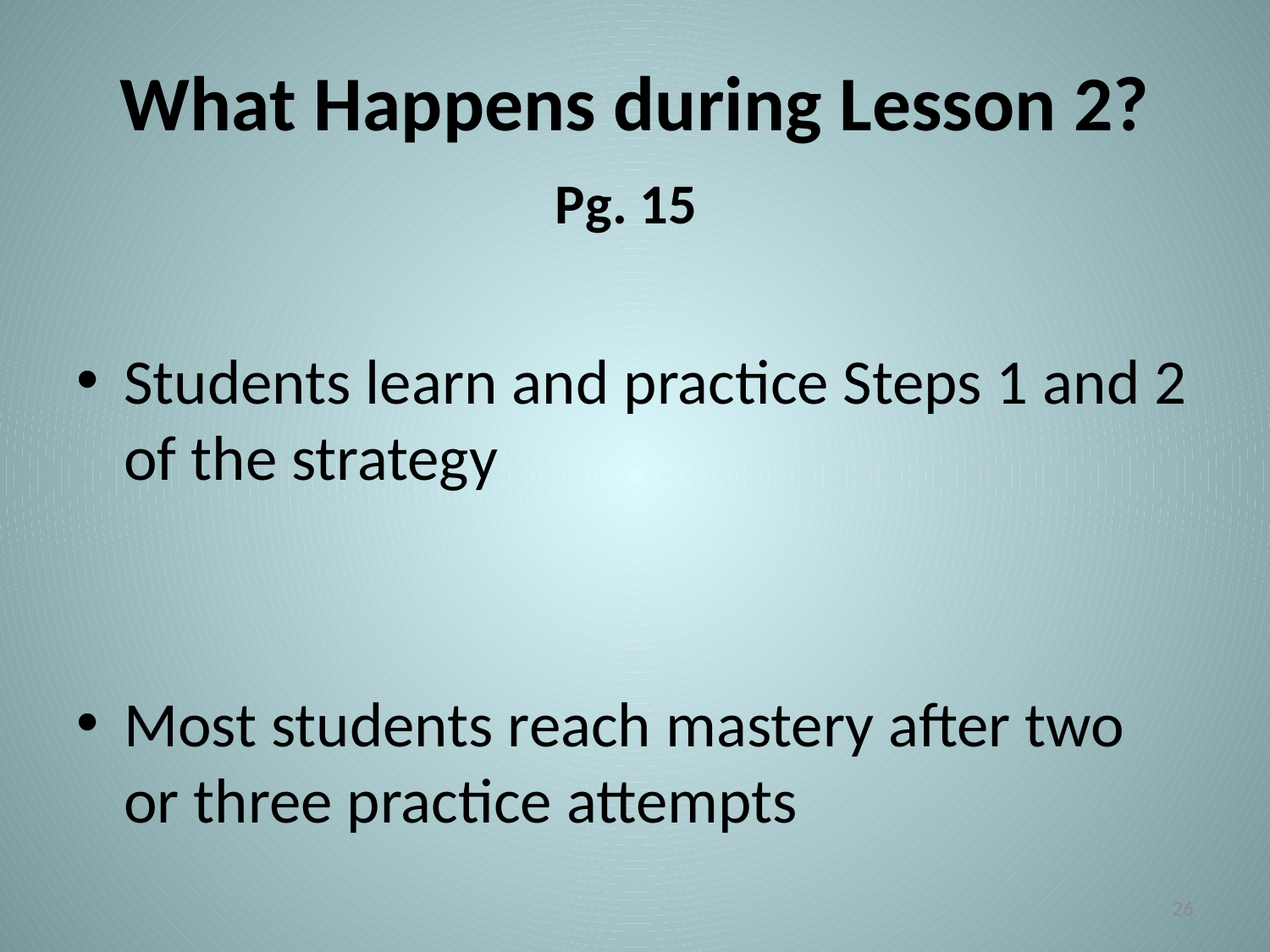

# What Happens during Lesson 2? Pg. 15

Students learn and practice Steps 1 and 2 of the strategy

Most students reach mastery after two or three practice attempts

26